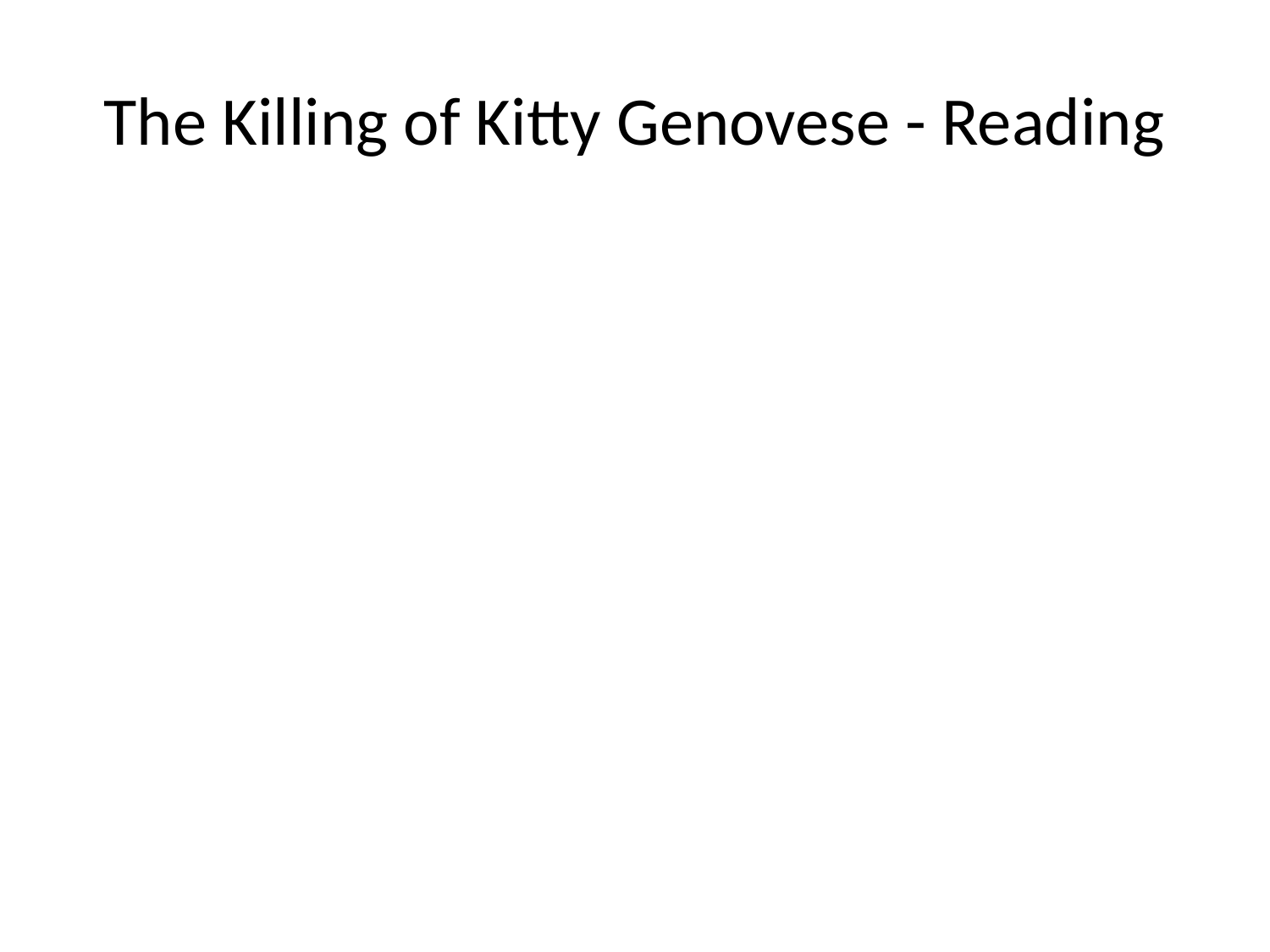

# The Killing of Kitty Genovese - Reading